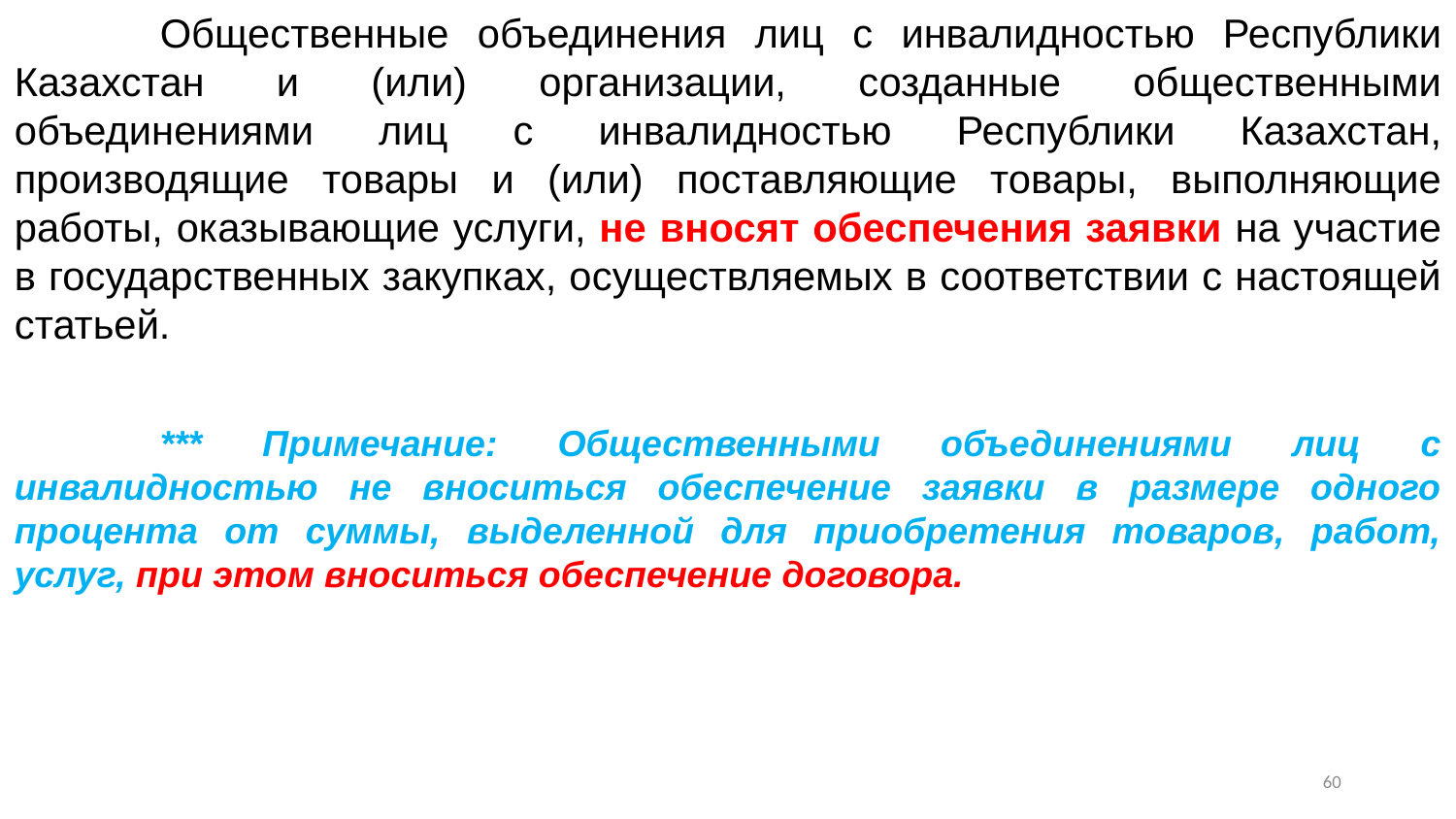

Общественные объединения лиц с инвалидностью Республики Казахстан и (или) организации, созданные общественными объединениями лиц с инвалидностью Республики Казахстан, производящие товары и (или) поставляющие товары, выполняющие работы, оказывающие услуги, не вносят обеспечения заявки на участие в государственных закупках, осуществляемых в соответствии с настоящей статьей.

	*** Примечание: Общественными объединениями лиц с инвалидностью не вноситься обеспечение заявки в размере одного процента от суммы, выделенной для приобретения товаров, работ, услуг, при этом вноситься обеспечение договора.
60